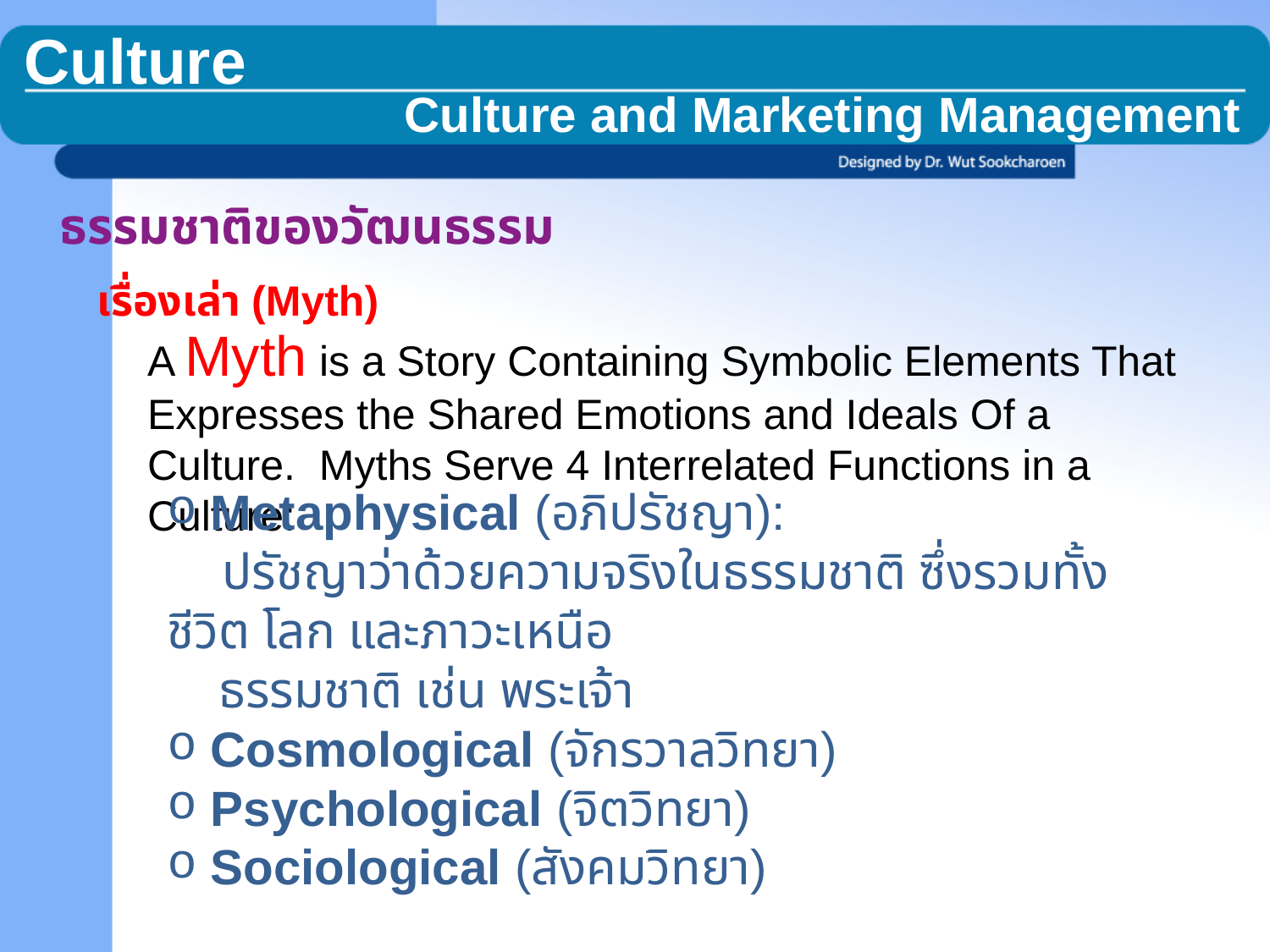

Culture
Culture and Marketing Management
ธรรมชาติของวัฒนธรรม
เรื่องเล่า (Myth)
A Myth is a Story Containing Symbolic Elements That Expresses the Shared Emotions and Ideals Of a Culture.  Myths Serve 4 Interrelated Functions in a Culture:
 Metaphysical (อภิปรัชญา):
    ปรัชญาว่าด้วยความจริงในธรรมชาติ ซึ่งรวมทั้ง ชีวิต โลก และภาวะเหนือ
    ธรรมชาติ เช่น พระเจ้า
 Cosmological (จักรวาลวิทยา)
 Psychological (จิตวิทยา)
 Sociological (สังคมวิทยา)